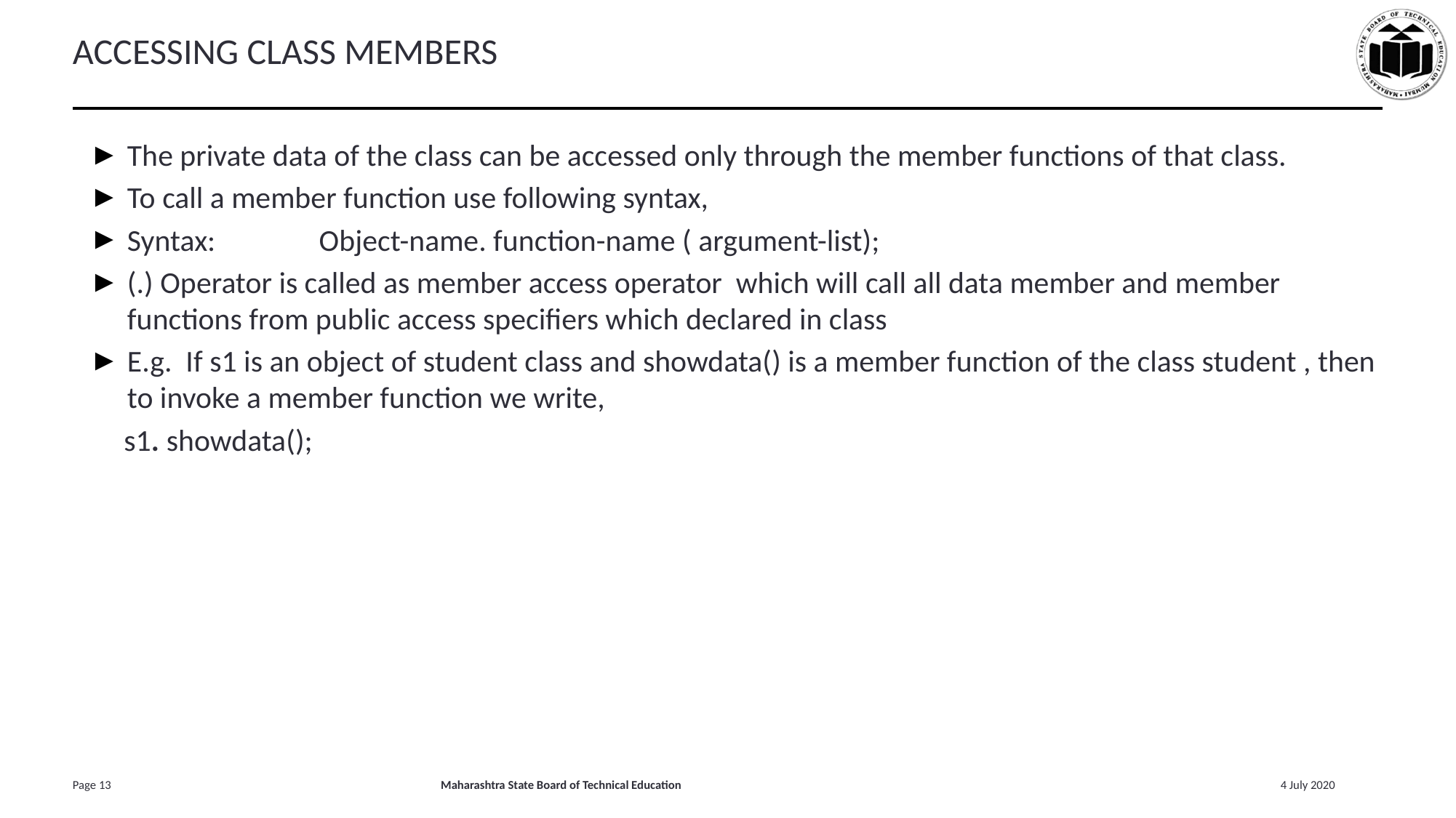

# ACCESSING CLASS MEMBERS
The private data of the class can be accessed only through the member functions of that class.
To call a member function use following syntax,
Syntax:               Object-name. function-name ( argument-list);
(.) Operator is called as member access operator  which will call all data member and member functions from public access specifiers which declared in class
E.g.  If s1 is an object of student class and showdata() is a member function of the class student , then to invoke a member function we write,
     s1. showdata();